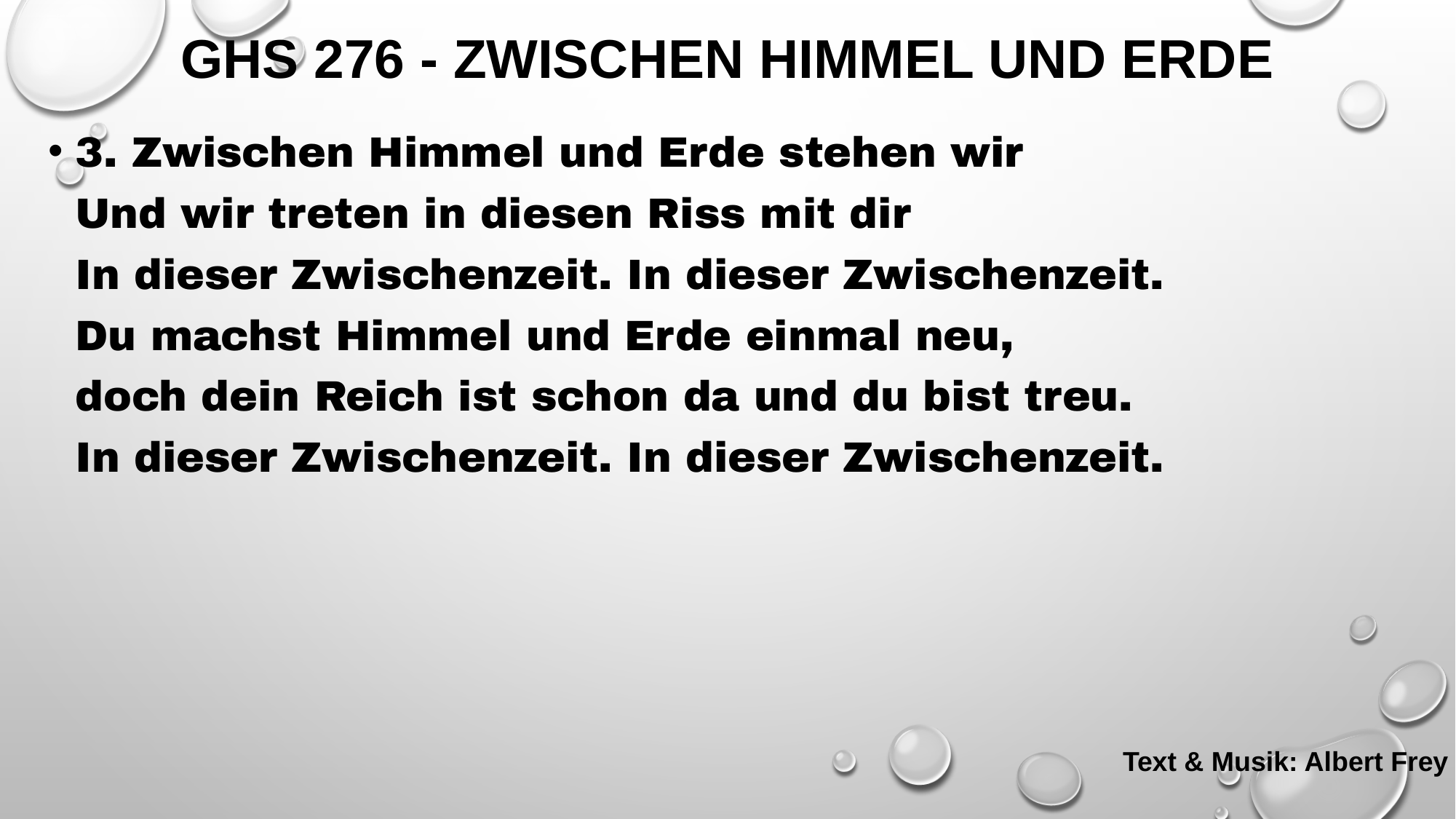

# GHS 276 - Zwischen Himmel und Erde
3. Zwischen Himmel und Erde stehen wir
Und wir treten in diesen Riss mit dir
In dieser Zwischenzeit. In dieser Zwischenzeit.
Du machst Himmel und Erde einmal neu,
doch dein Reich ist schon da und du bist treu.
In dieser Zwischenzeit. In dieser Zwischenzeit.
Text & Musik: Albert Frey